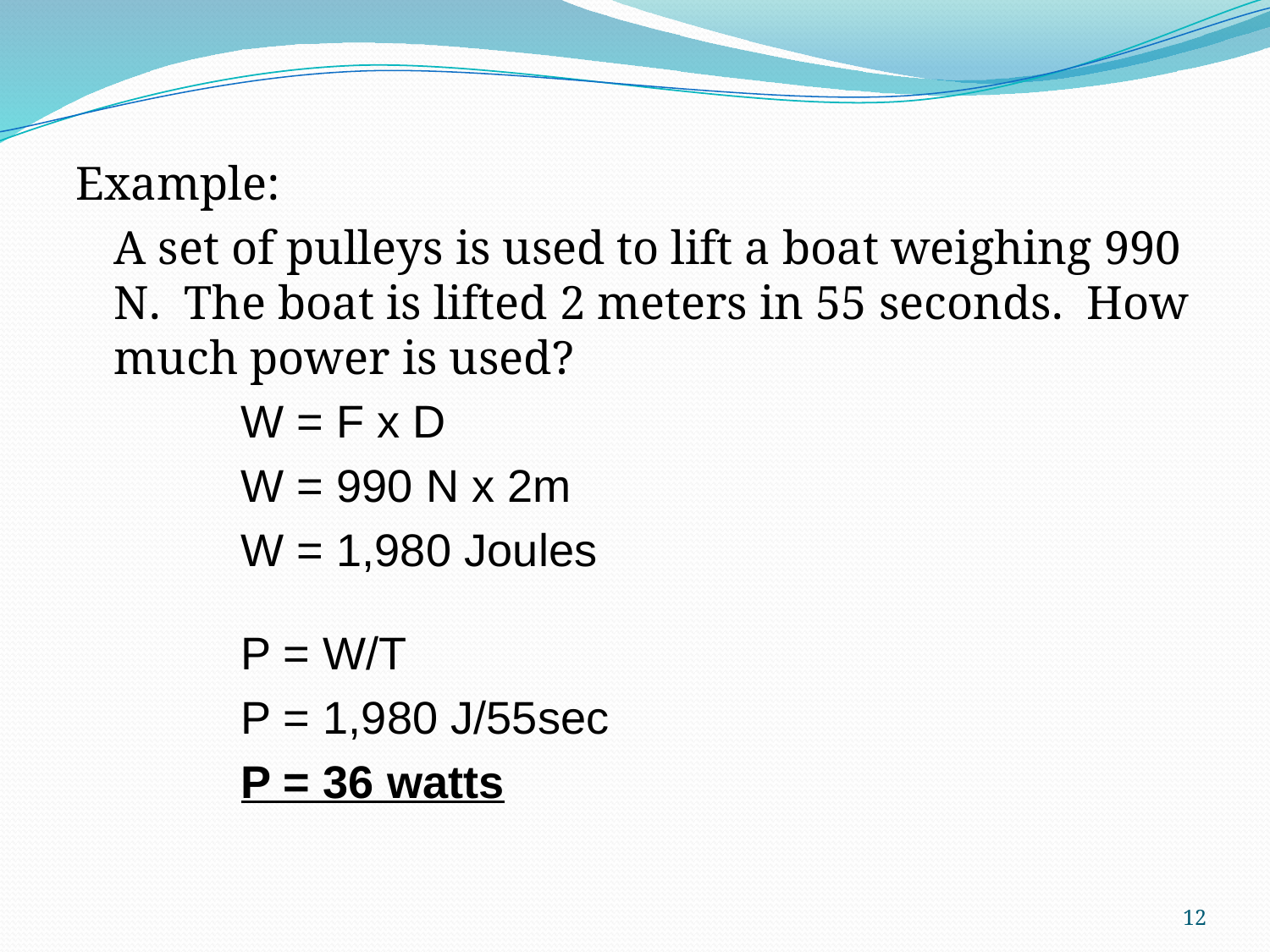

Example:
	A set of pulleys is used to lift a boat weighing 990 N.  The boat is lifted 2 meters in 55 seconds.  How much power is used?
		W = F x D
		W = 990 N x 2m
		W = 1,980 Joules

		P = W/T
		P = 1,980 J/55sec
		P = 36 watts

12